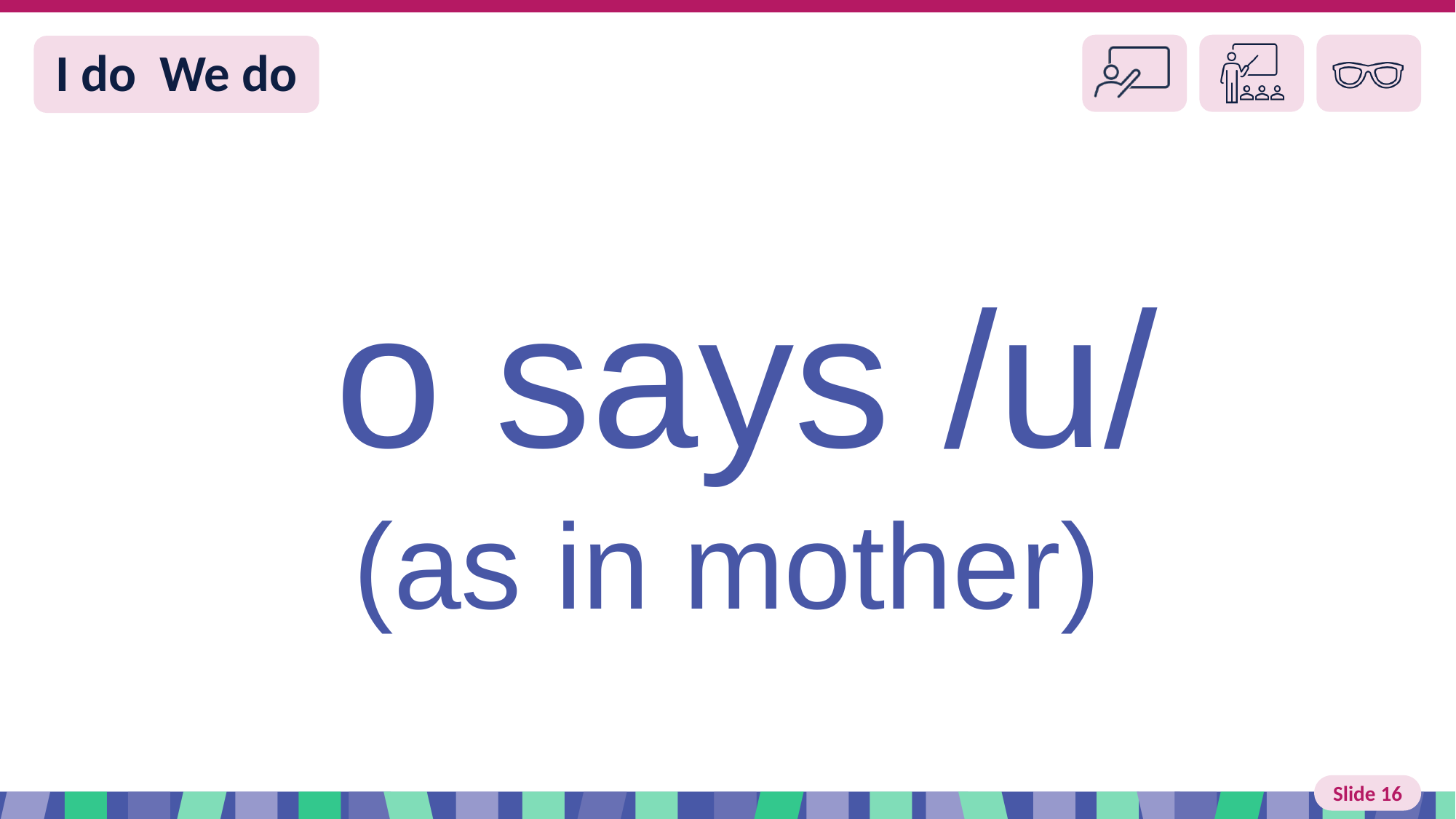

Slide 16 I do We do

 o says /u/
(as in mother)